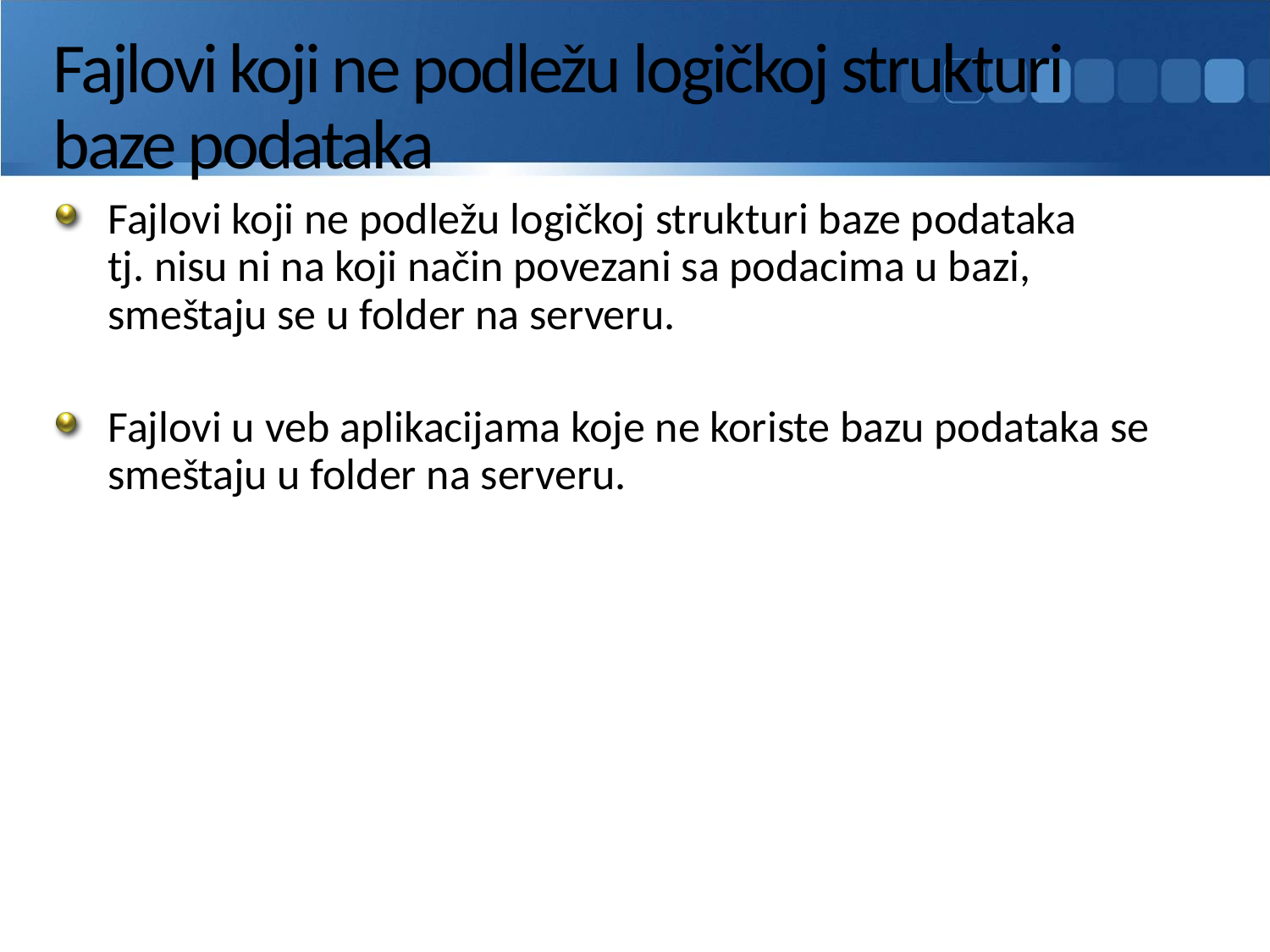

# Fajlovi koji ne podležu logičkoj strukturi baze podataka
Fajlovi koji ne podležu logičkoj strukturi baze podataka
tj. nisu ni na koji način povezani sa podacima u bazi,
smeštaju se u folder na serveru.

Fajlovi u veb aplikacijama koje ne koriste bazu podataka se smeštaju u folder na serveru.